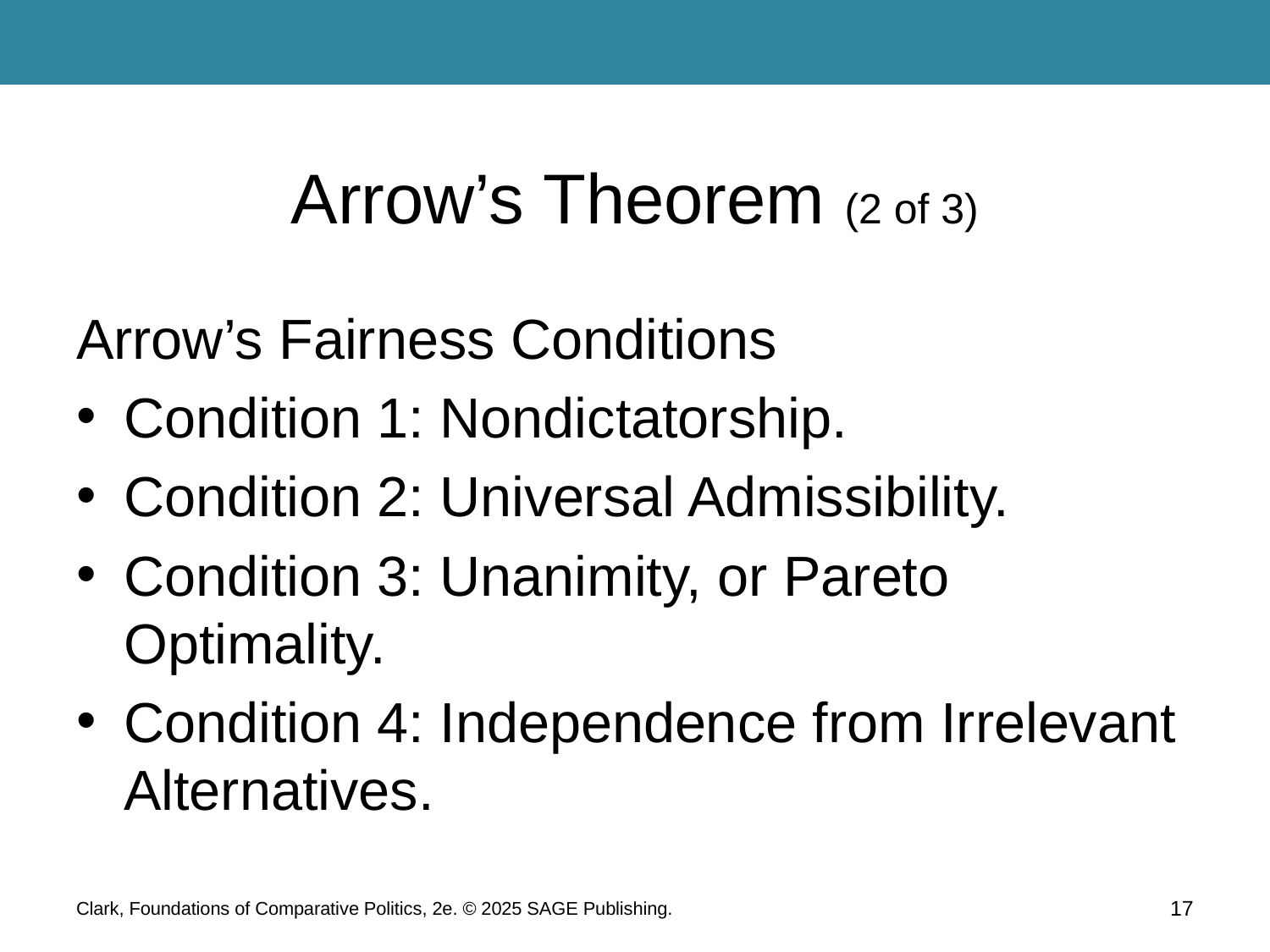

# Arrow’s Theorem (2 of 3)
Arrow’s Fairness Conditions
Condition 1: Nondictatorship.
Condition 2: Universal Admissibility.
Condition 3: Unanimity, or Pareto Optimality.
Condition 4: Independence from Irrelevant Alternatives.
Clark, Foundations of Comparative Politics, 2e. © 2025 SAGE Publishing.
17